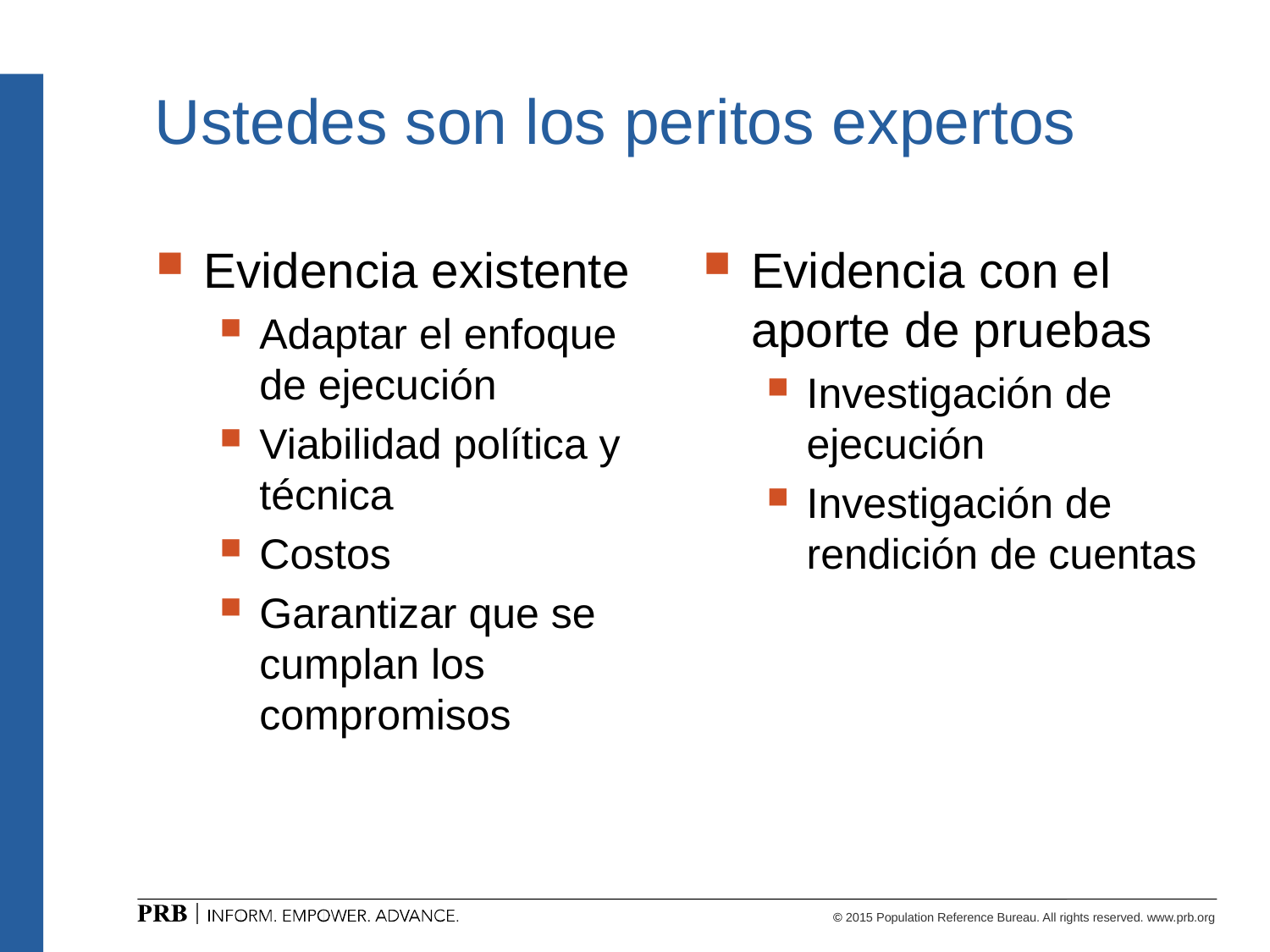

# Ustedes son los peritos expertos
Evidencia existente
Adaptar el enfoque de ejecución
Viabilidad política y técnica
Costos
Garantizar que se cumplan los compromisos
Evidencia con el aporte de pruebas
Investigación de ejecución
Investigación de rendición de cuentas